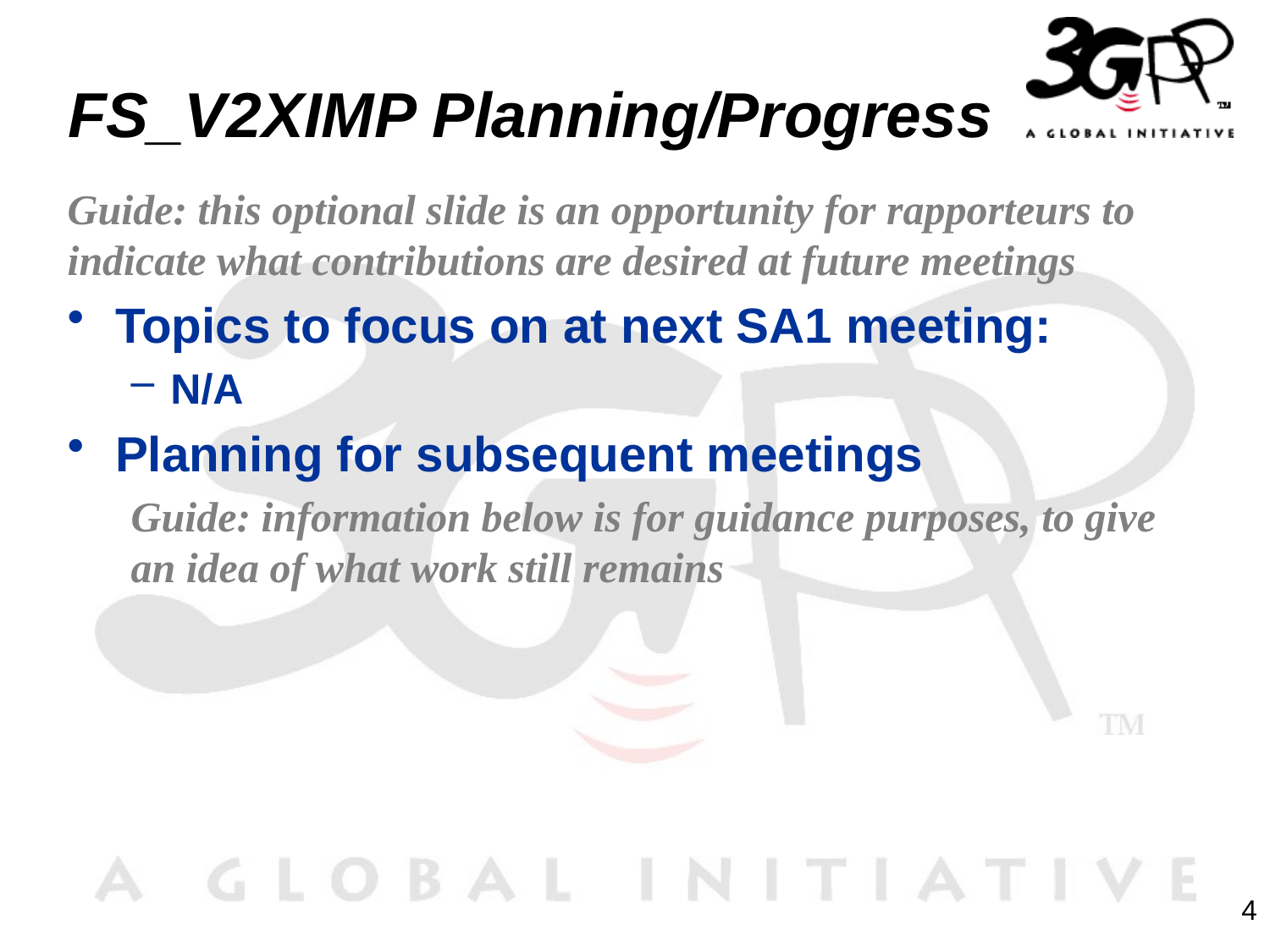

# FS_V2XIMP Planning/Progress
Guide: this optional slide is an opportunity for rapporteurs to indicate what contributions are desired at future meetings
Topics to focus on at next SA1 meeting:
N/A
Planning for subsequent meetings
Guide: information below is for guidance purposes, to give an idea of what work still remains

4